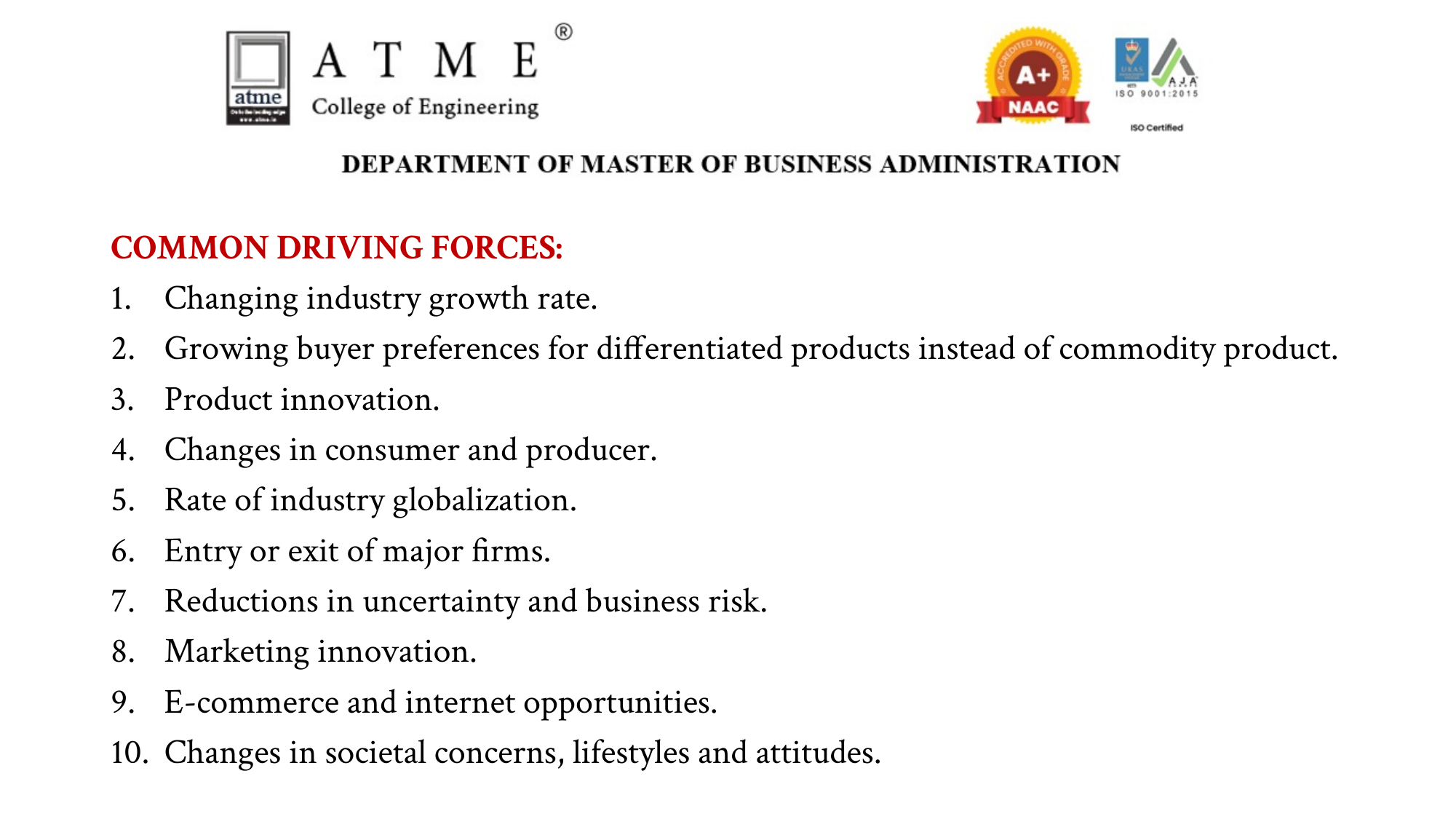

COMMON DRIVING FORCES:
Changing industry growth rate.
Growing buyer preferences for differentiated products instead of commodity product.
Product innovation.
Changes in consumer and producer.
Rate of industry globalization.
Entry or exit of major firms.
Reductions in uncertainty and business risk.
Marketing innovation.
E-commerce and internet opportunities.
Changes in societal concerns, lifestyles and attitudes.